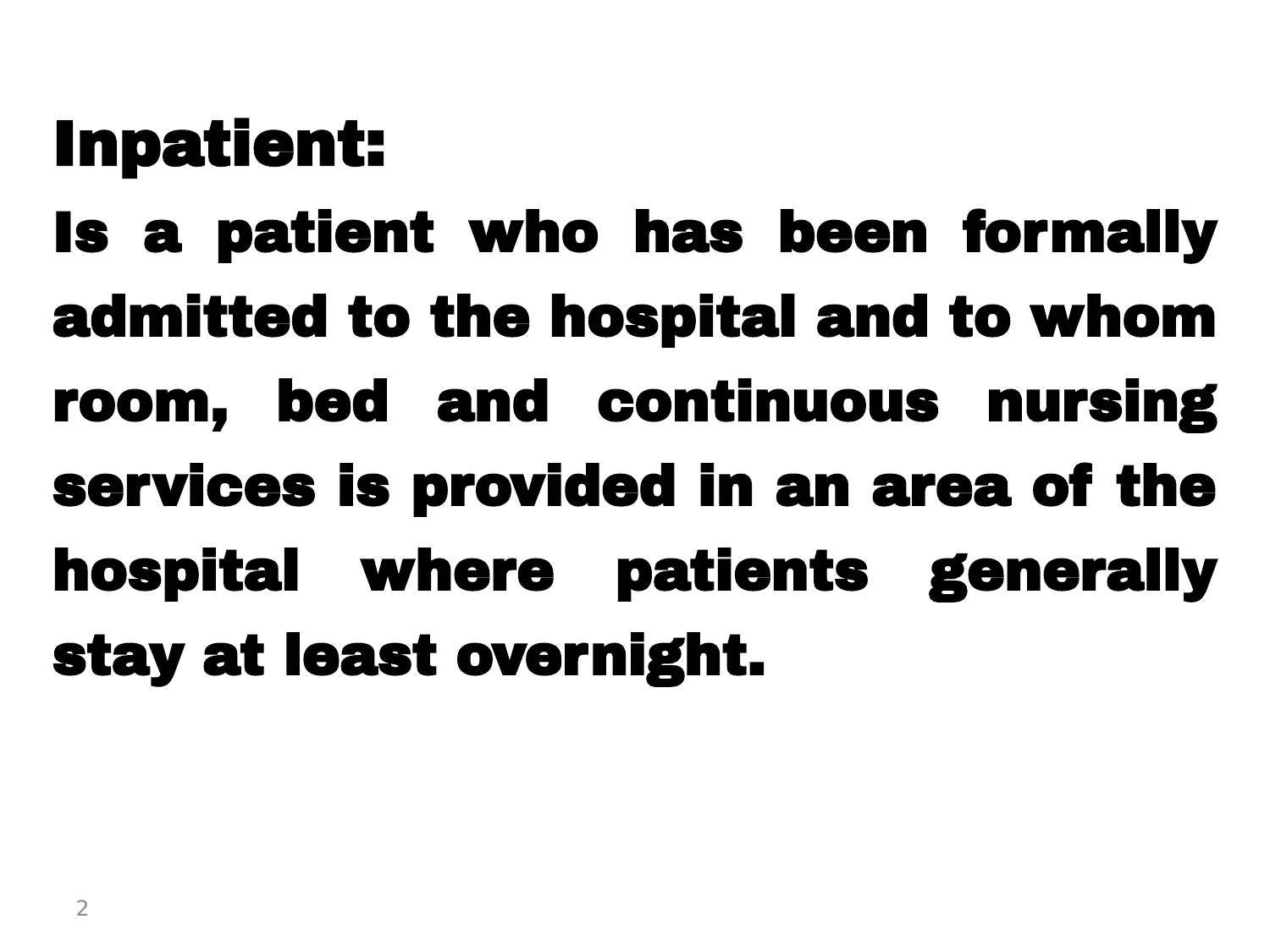

Inpatient:
Is a patient who has been formally admitted to the hospital and to whom room, bed and continuous nursing services is provided in an area of the hospital where patients generally stay at least overnight.
2